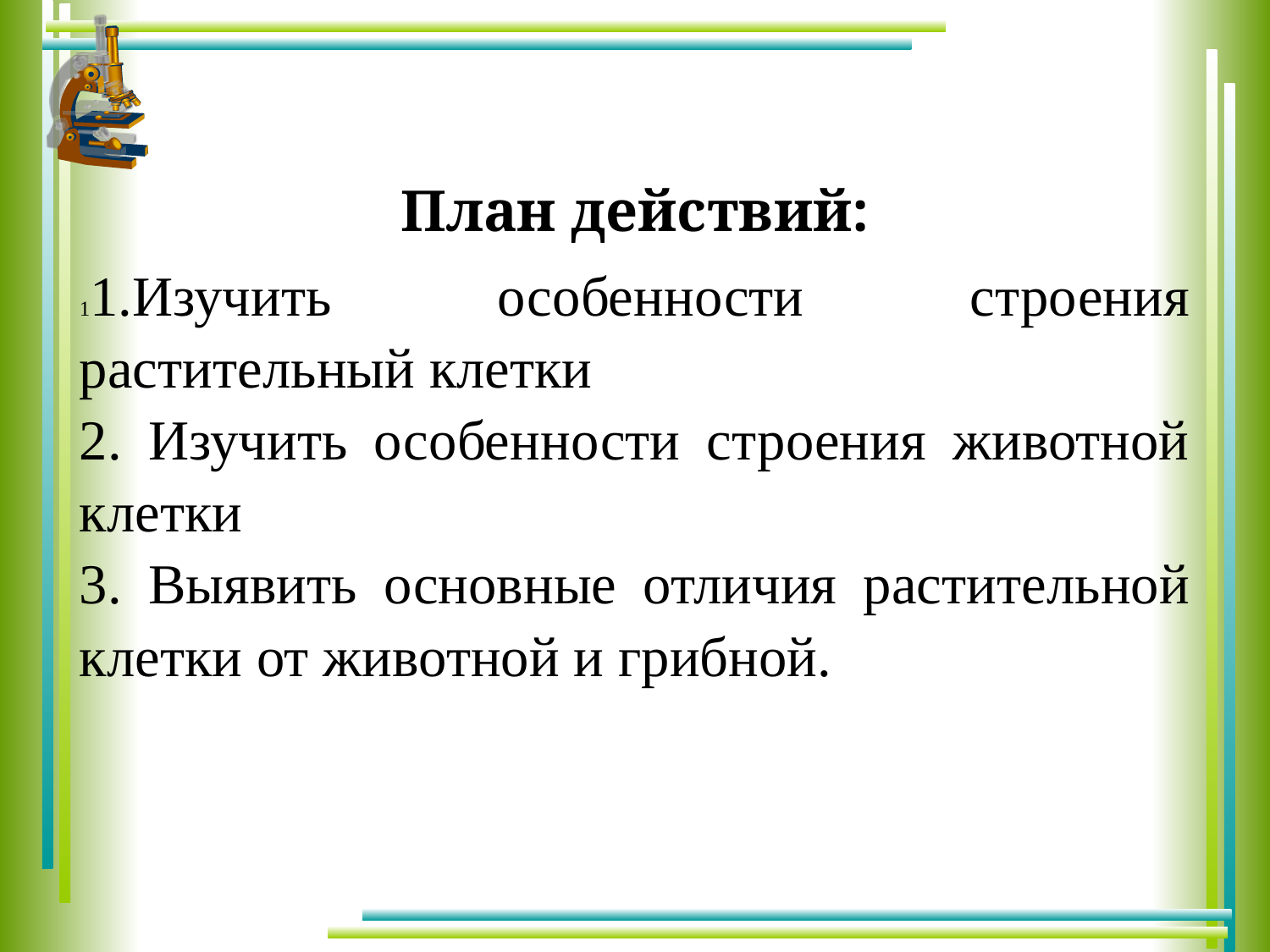

План действий:

| 11.Изучить особенности строения растительный клетки 2. Изучить особенности строения животной клетки 3. Выявить основные отличия растительной клетки от животной и грибной. |
| --- |